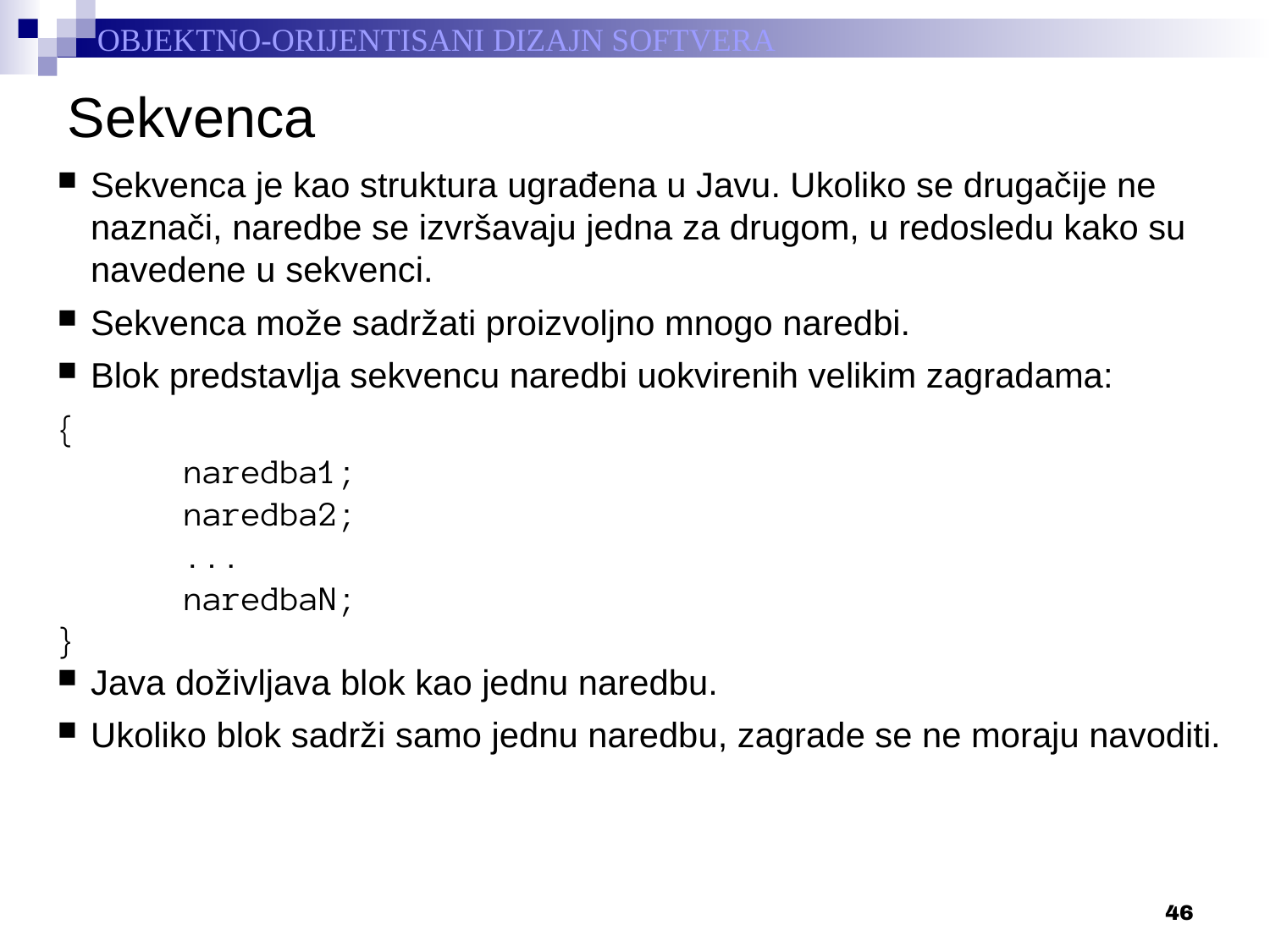

# Sekvenca
Sekvenca je kao struktura ugrađena u Javu. Ukoliko se drugačije ne naznači, naredbe se izvršavaju jedna za drugom, u redosledu kako su navedene u sekvenci.
Sekvenca može sadržati proizvoljno mnogo naredbi.
Blok predstavlja sekvencu naredbi uokvirenih velikim zagradama:
{
	naredba1;
	naredba2;
	...
	naredbaN;
}
Java doživljava blok kao jednu naredbu.
Ukoliko blok sadrži samo jednu naredbu, zagrade se ne moraju navoditi.
46